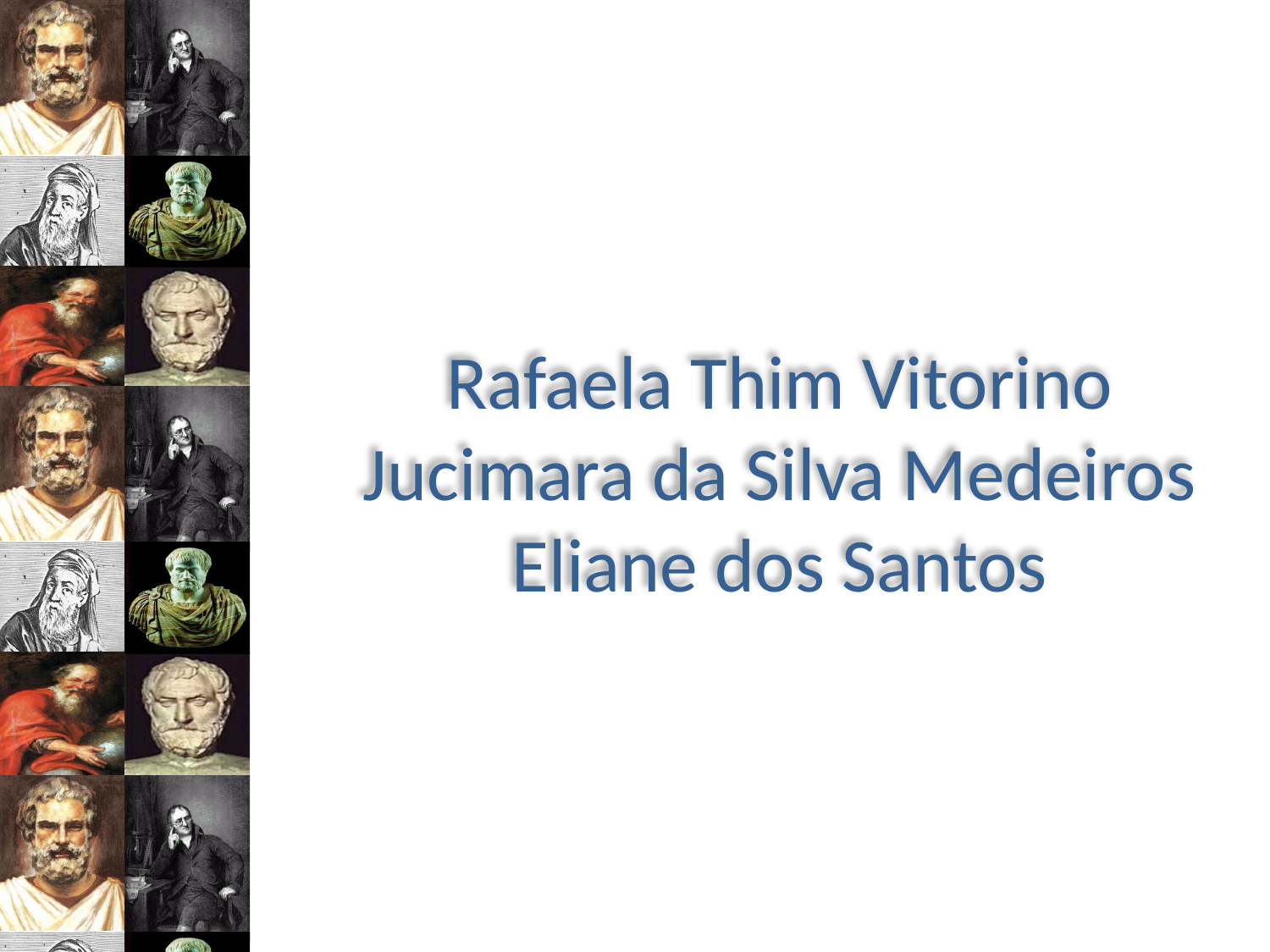

# Rafaela Thim Vitorino Jucimara da Silva Medeiros Eliane dos Santos